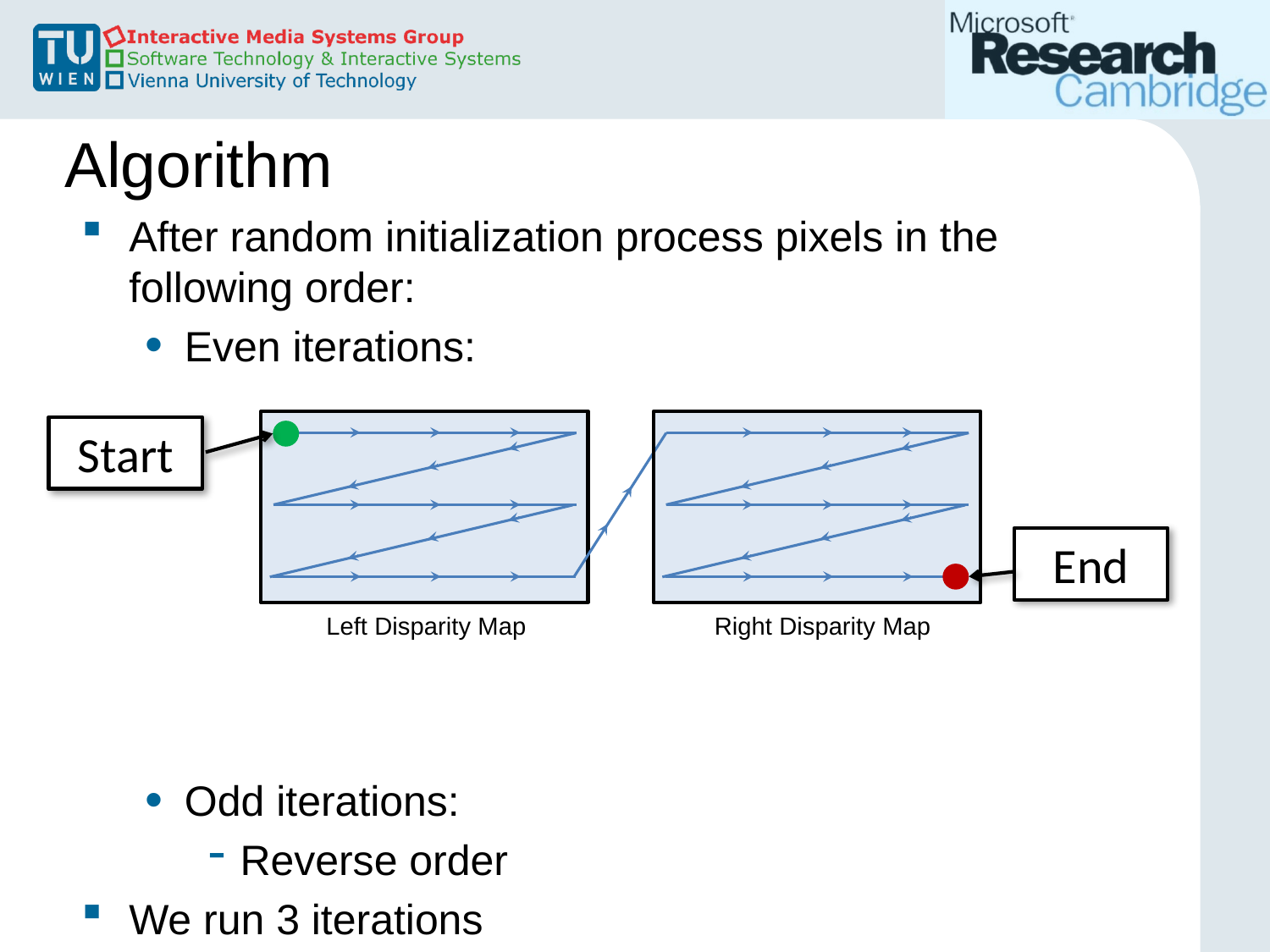

# Algorithm
After random initialization process pixels in the following order:
Even iterations:

Odd iterations:
Reverse order
We run 3 iterations

Start

End

Left Disparity Map
Right Disparity Map